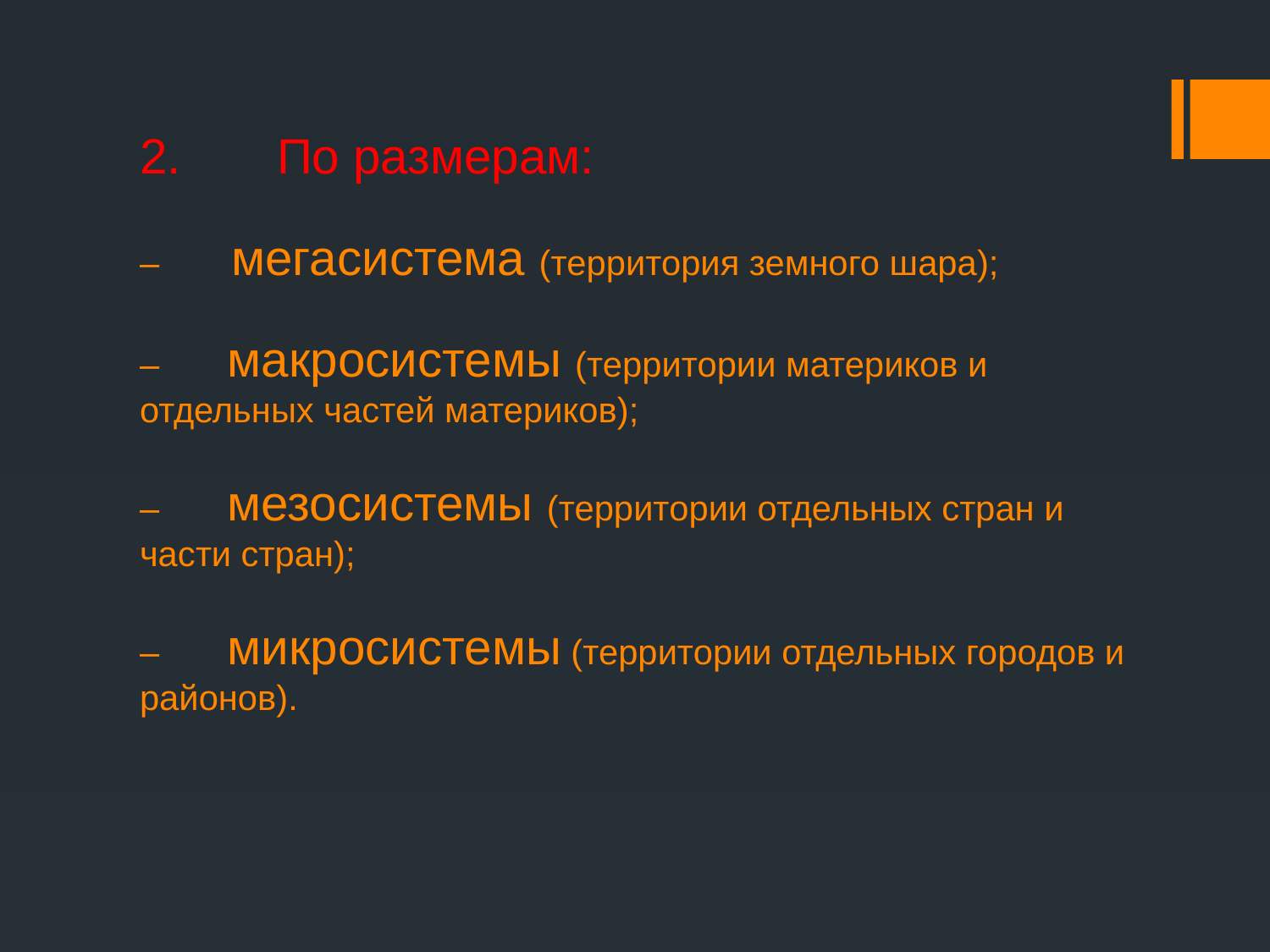

# 2.       По размерам: –       мегасистема (территория земного шара); –       макросистемы (территории материков и отдельных частей материков); –       мезосистемы (территории отдельных стран и части стран); –       микросистемы (территории отдельных городов и районов).